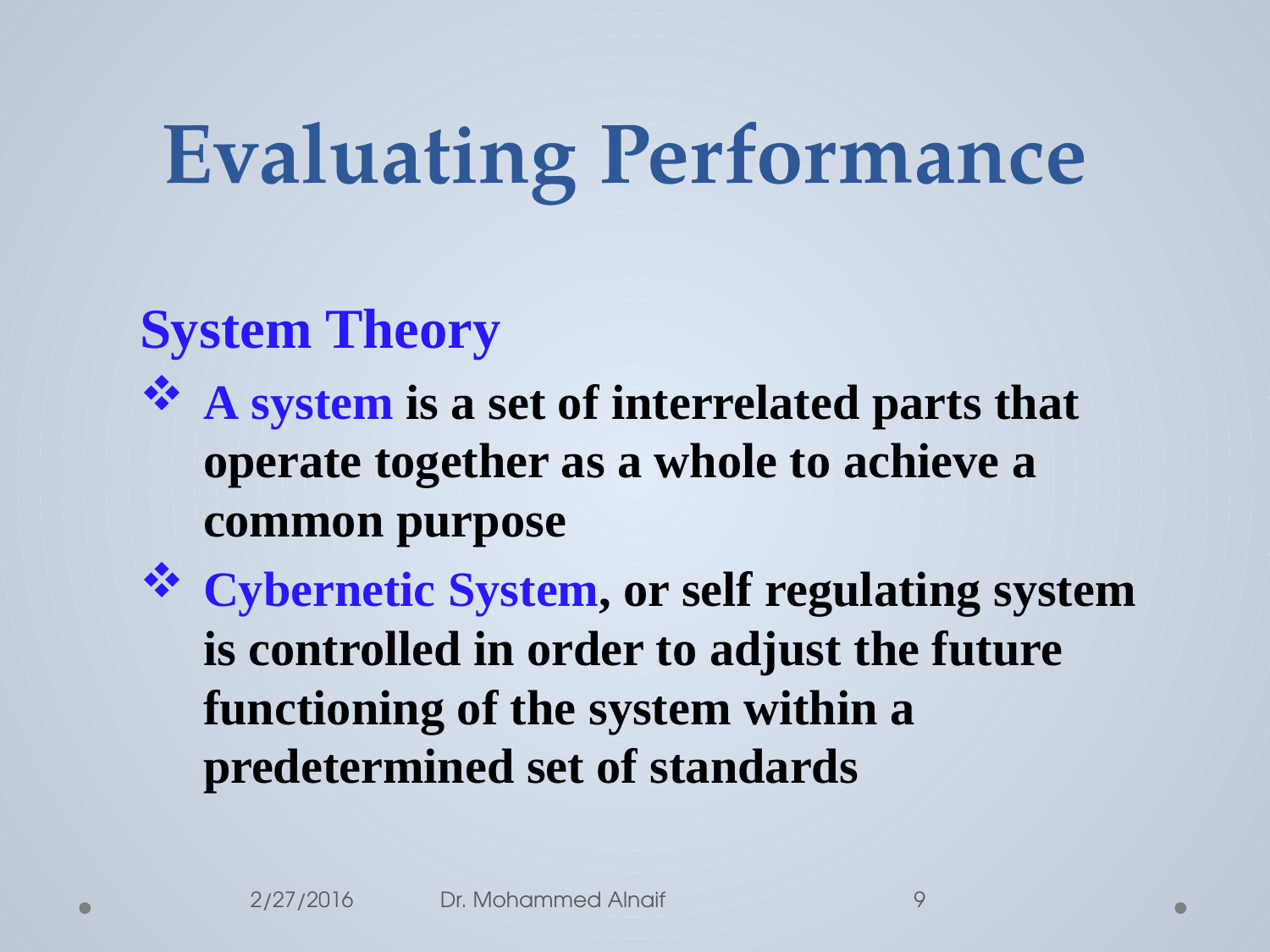

# Evaluating Performance
System Theory
A system is a set of interrelated parts that operate together as a whole to achieve a common purpose
Cybernetic System, or self regulating system is controlled in order to adjust the future functioning of the system within a predetermined set of standards
2/27/2016
Dr. Mohammed Alnaif
9